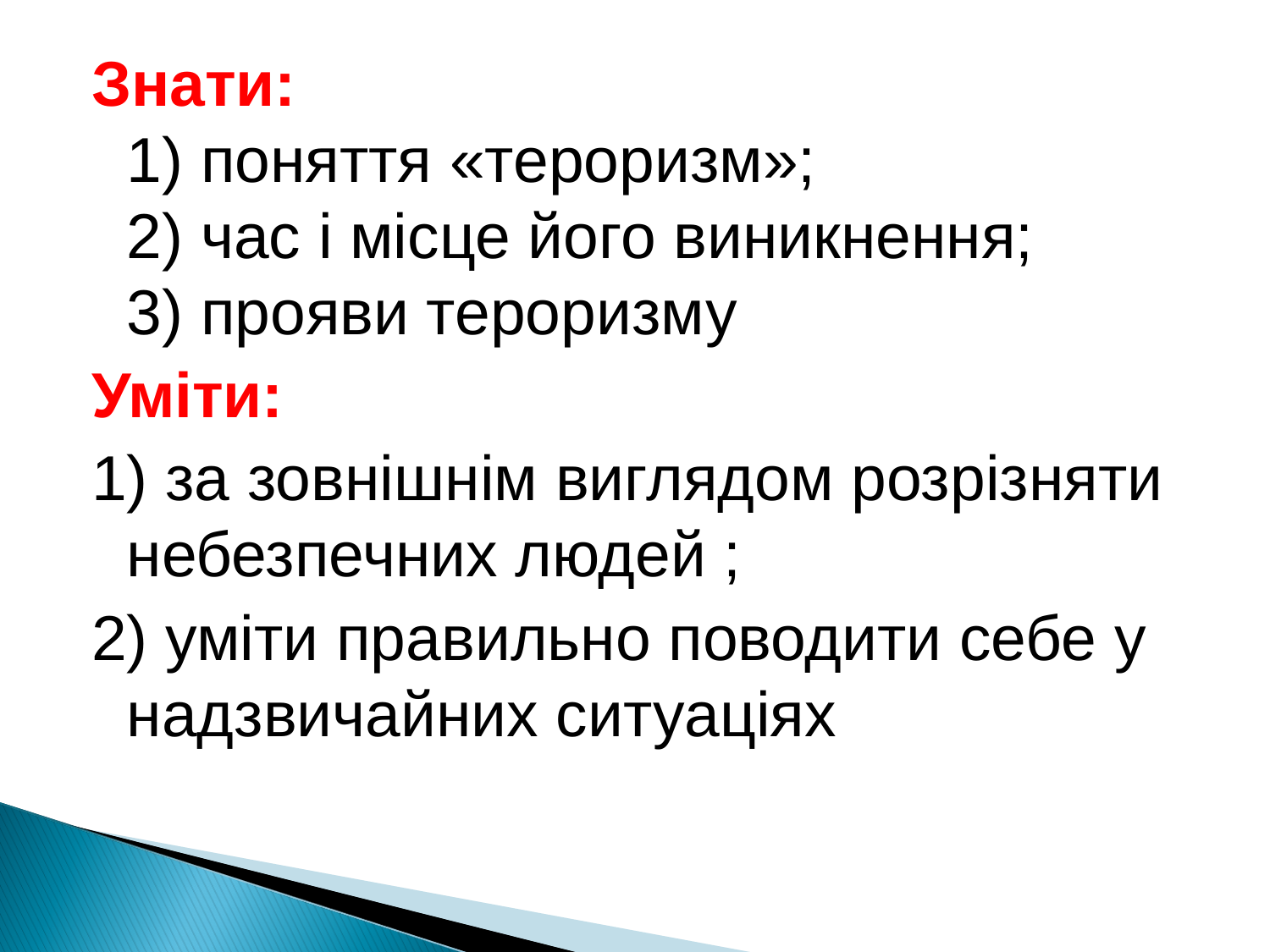

Знати:
1) поняття «тероризм»;
2) час і місце його виникнення;
3) прояви тероризму
Уміти:
1) за зовнішнім виглядом розрізняти  небезпечних людей ;
2) уміти правильно поводити себе у надзвичайних ситуаціях